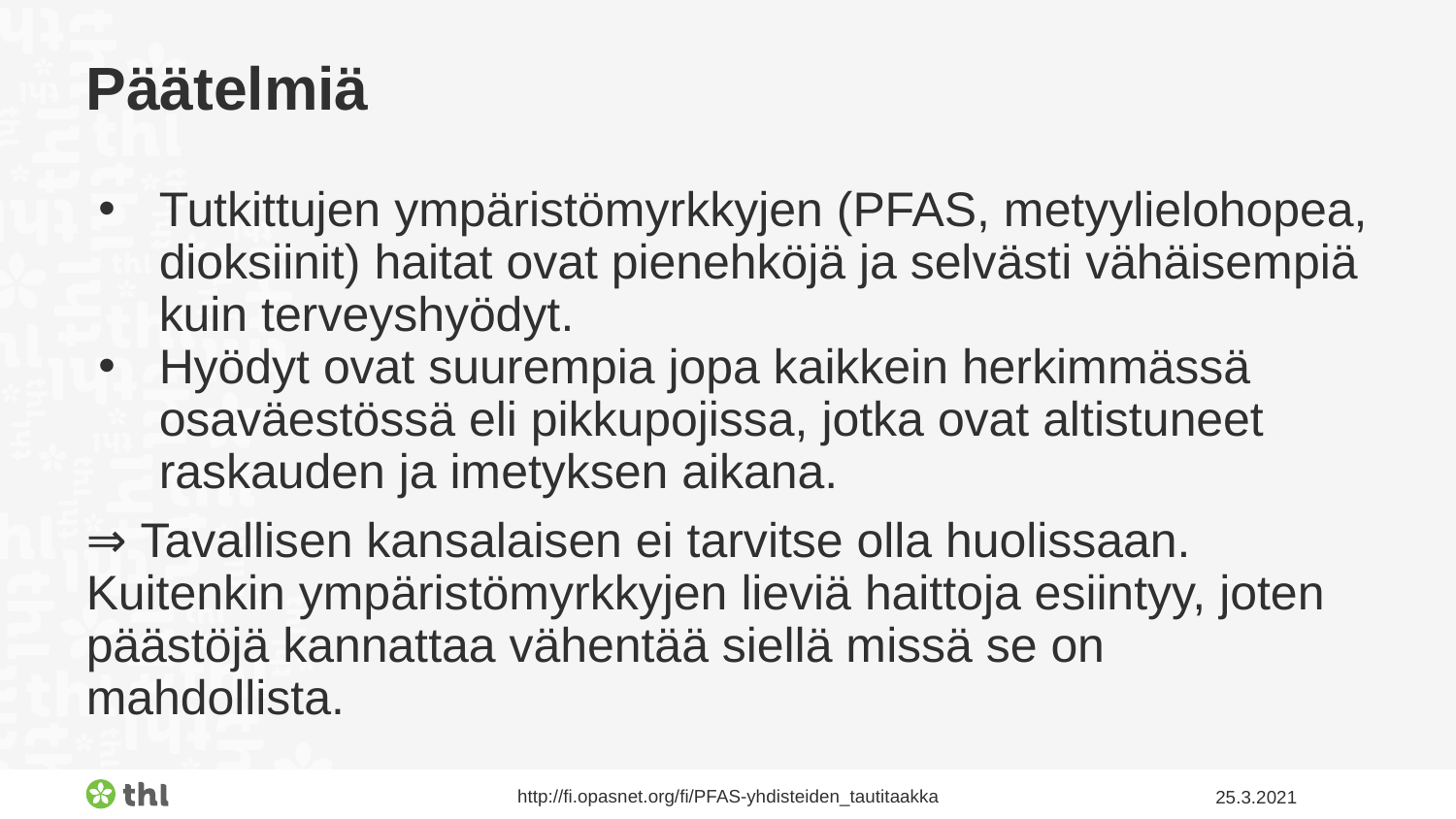

# Päätelmiä
Tutkittujen ympäristömyrkkyjen (PFAS, metyylielohopea, dioksiinit) haitat ovat pienehköjä ja selvästi vähäisempiä kuin terveyshyödyt.
Hyödyt ovat suurempia jopa kaikkein herkimmässä osaväestössä eli pikkupojissa, jotka ovat altistuneet raskauden ja imetyksen aikana.
⇒ Tavallisen kansalaisen ei tarvitse olla huolissaan. Kuitenkin ympäristömyrkkyjen lieviä haittoja esiintyy, joten päästöjä kannattaa vähentää siellä missä se on mahdollista.

http://fi.opasnet.org/fi/PFAS-yhdisteiden_tautitaakka
25.3.2021